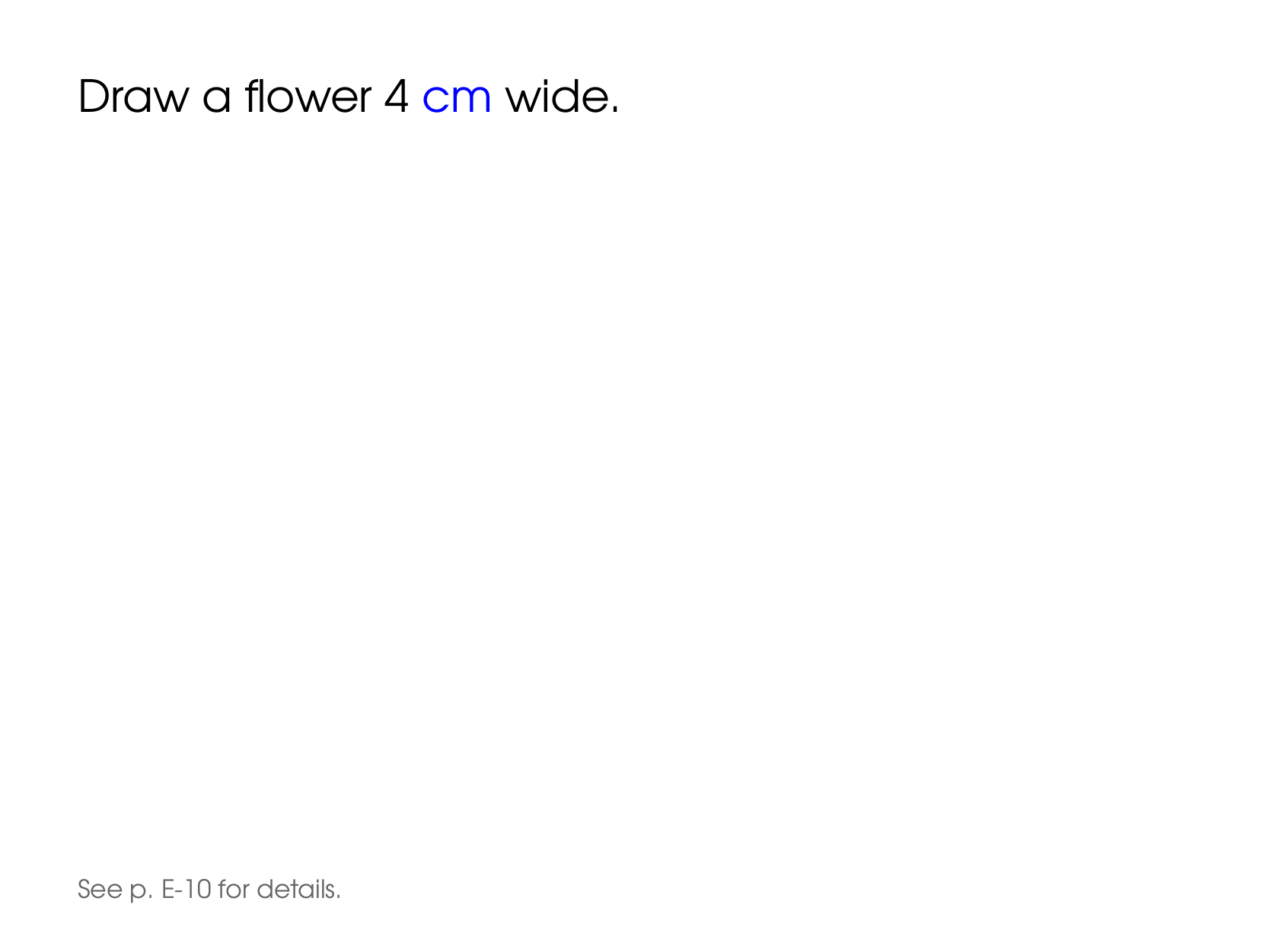

Draw a flower 4 cm wide.
See p. E-10 for details.